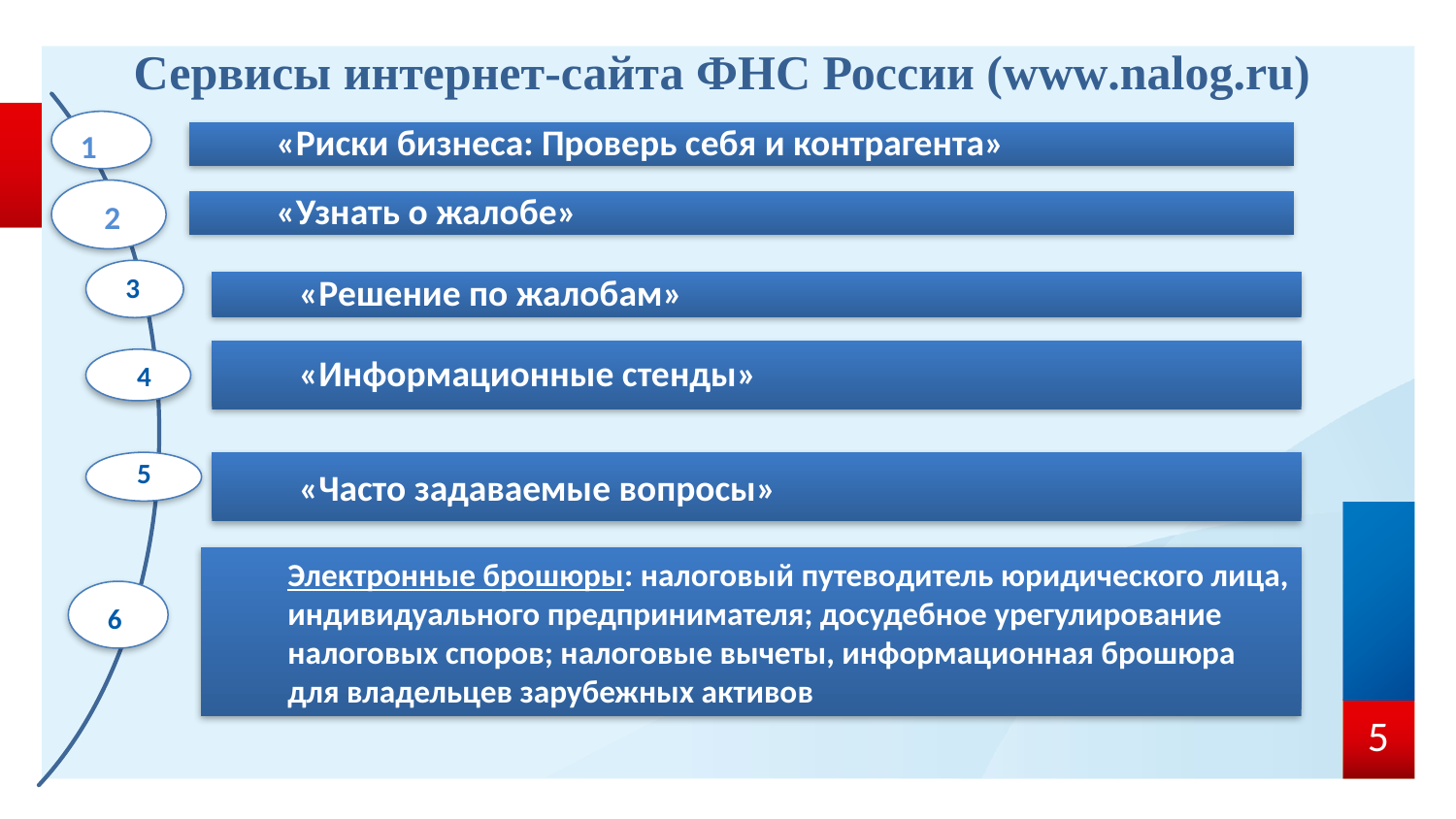

Сервисы интернет-сайта ФНС России (www.nalog.ru)
1

«Риски бизнеса: Проверь себя и контрагента»
   2
2
«Узнать о жалобе»

3
«Решение по жалобам»
4
«Информационные стенды»

5
«Часто задаваемые вопросы»

Электронные брошюры: налоговый путеводитель юридического лица, индивидуального предпринимателя; досудебное урегулирование налоговых споров; налоговые вычеты, информационная брошюра для владельцев зарубежных активов

6
5